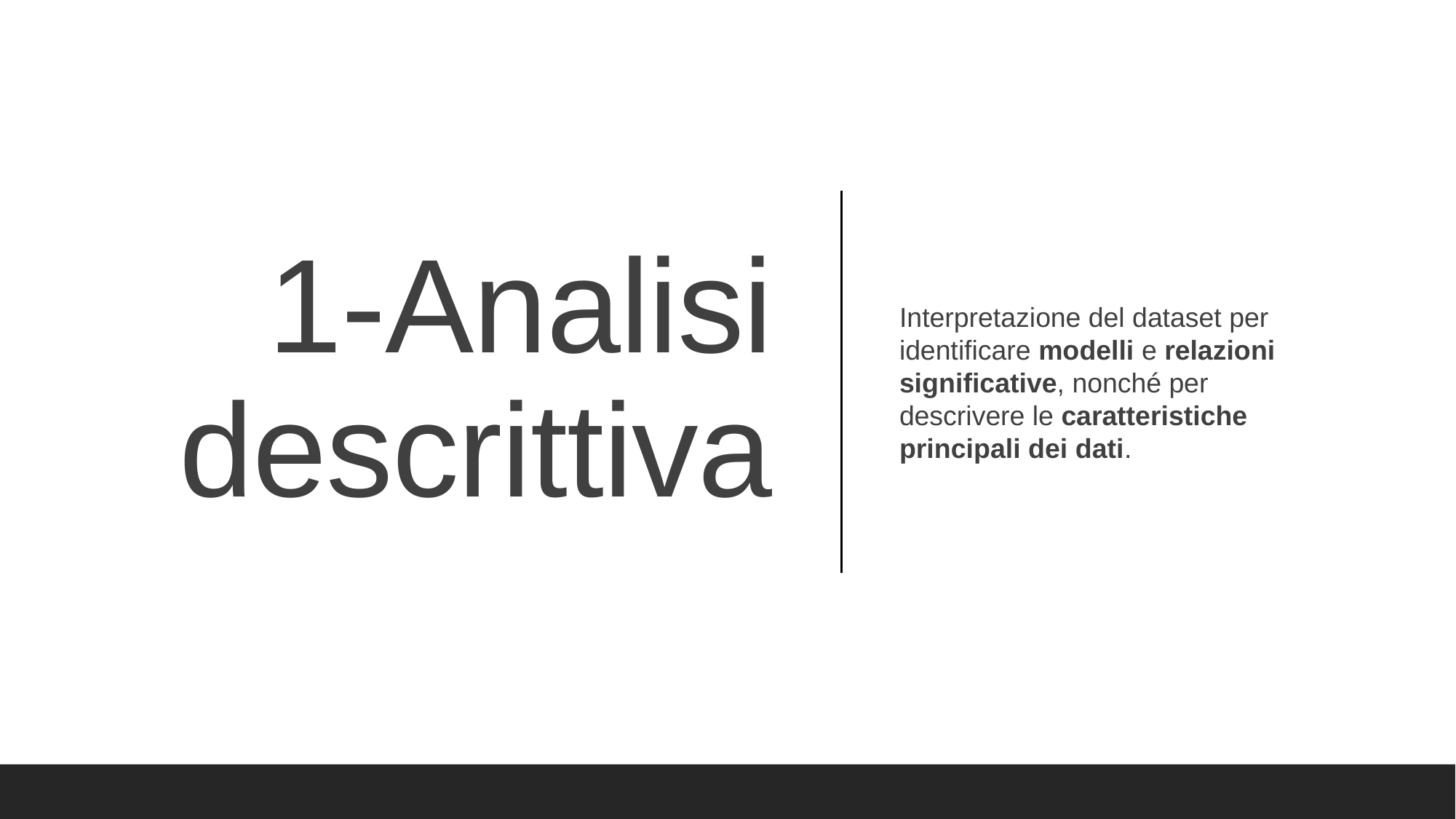

Interpretazione del dataset per identificare modelli e relazioni significative, nonché per descrivere le caratteristiche principali dei dati.
# 1-Analisi descrittiva